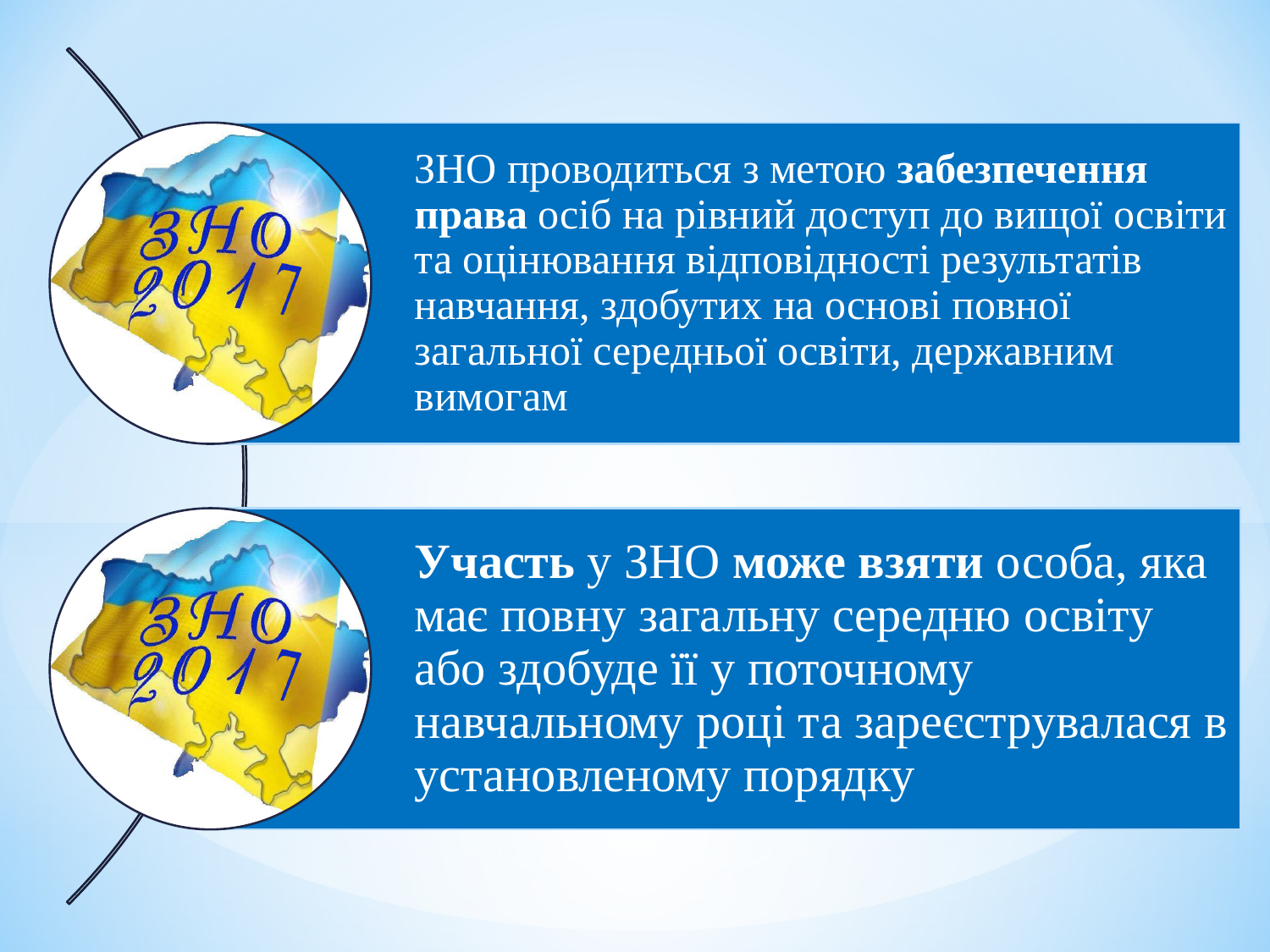

ЗНО проводиться з метою забезпечення права осіб на рівний доступ до вищої освіти та оцінювання відповідності результатів навчання, здобутих на основі повної загальної середньої освіти, державним вимогам
Участь у ЗНО може взяти особа, яка має повну загальну середню освіту або здобуде її у поточному навчальному році та зареєструвалася в установленому порядку